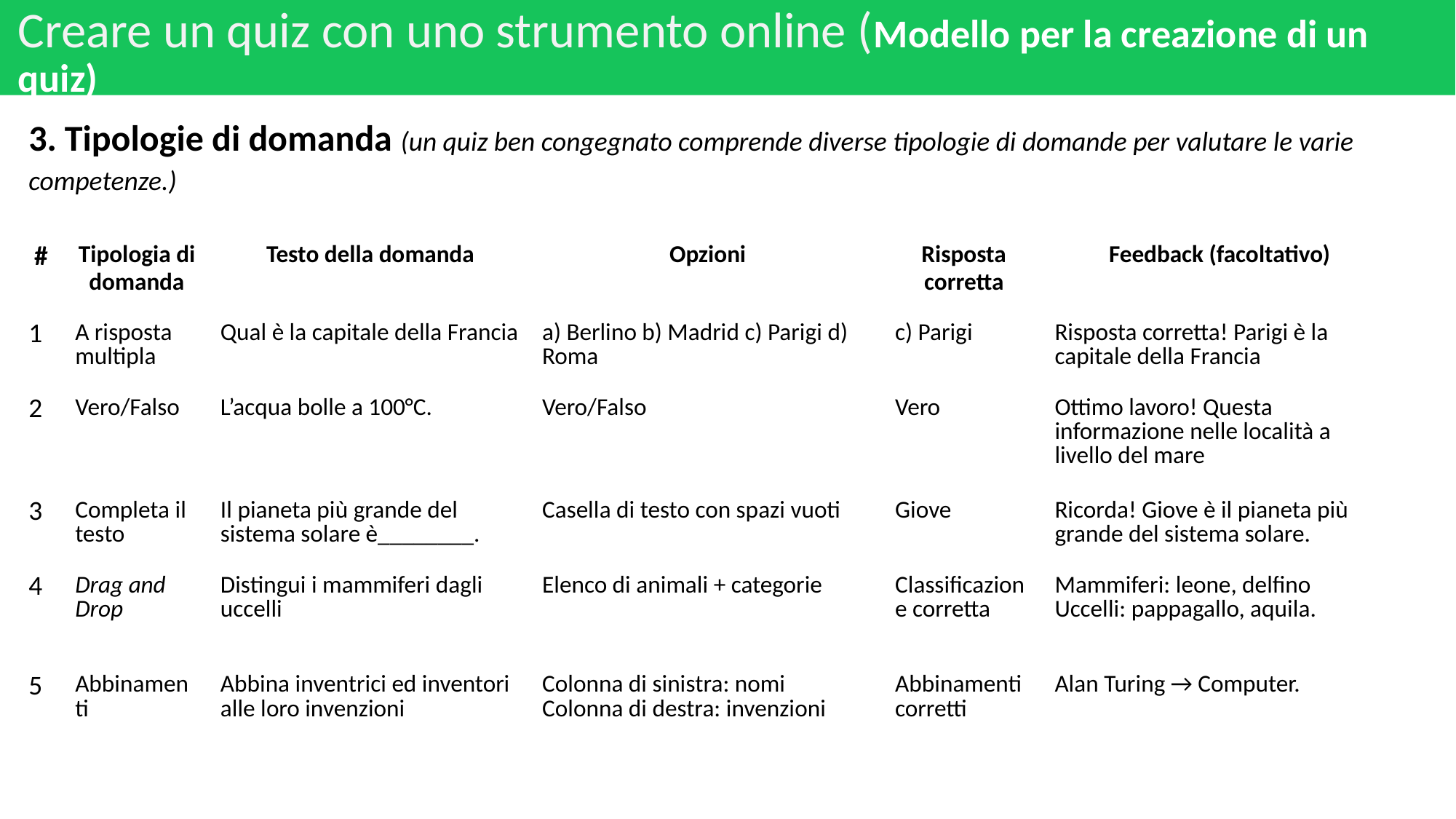

# Creare un quiz con uno strumento online (Modello per la creazione di un quiz)
3. Tipologie di domanda (un quiz ben congegnato comprende diverse tipologie di domande per valutare le varie competenze.)
| # | Tipologia di domanda | Testo della domanda | Opzioni | Risposta corretta | Feedback (facoltativo) |
| --- | --- | --- | --- | --- | --- |
| 1 | A risposta multipla | Qual è la capitale della Francia | a) Berlino b) Madrid c) Parigi d) Roma | c) Parigi | Risposta corretta! Parigi è la capitale della Francia |
| 2 | Vero/Falso | L’acqua bolle a 100°C. | Vero/Falso | Vero | Ottimo lavoro! Questa informazione nelle località a livello del mare |
| 3 | Completa il testo | Il pianeta più grande del sistema solare è\_\_\_\_\_\_\_\_. | Casella di testo con spazi vuoti | Giove | Ricorda! Giove è il pianeta più grande del sistema solare. |
| 4 | Drag and Drop | Distingui i mammiferi dagli uccelli | Elenco di animali + categorie | Classificazione corretta | Mammiferi: leone, delfino Uccelli: pappagallo, aquila. |
| 5 | Abbinamenti | Abbina inventrici ed inventori alle loro invenzioni | Colonna di sinistra: nomi Colonna di destra: invenzioni | Abbinamenti corretti | Alan Turing → Computer. |